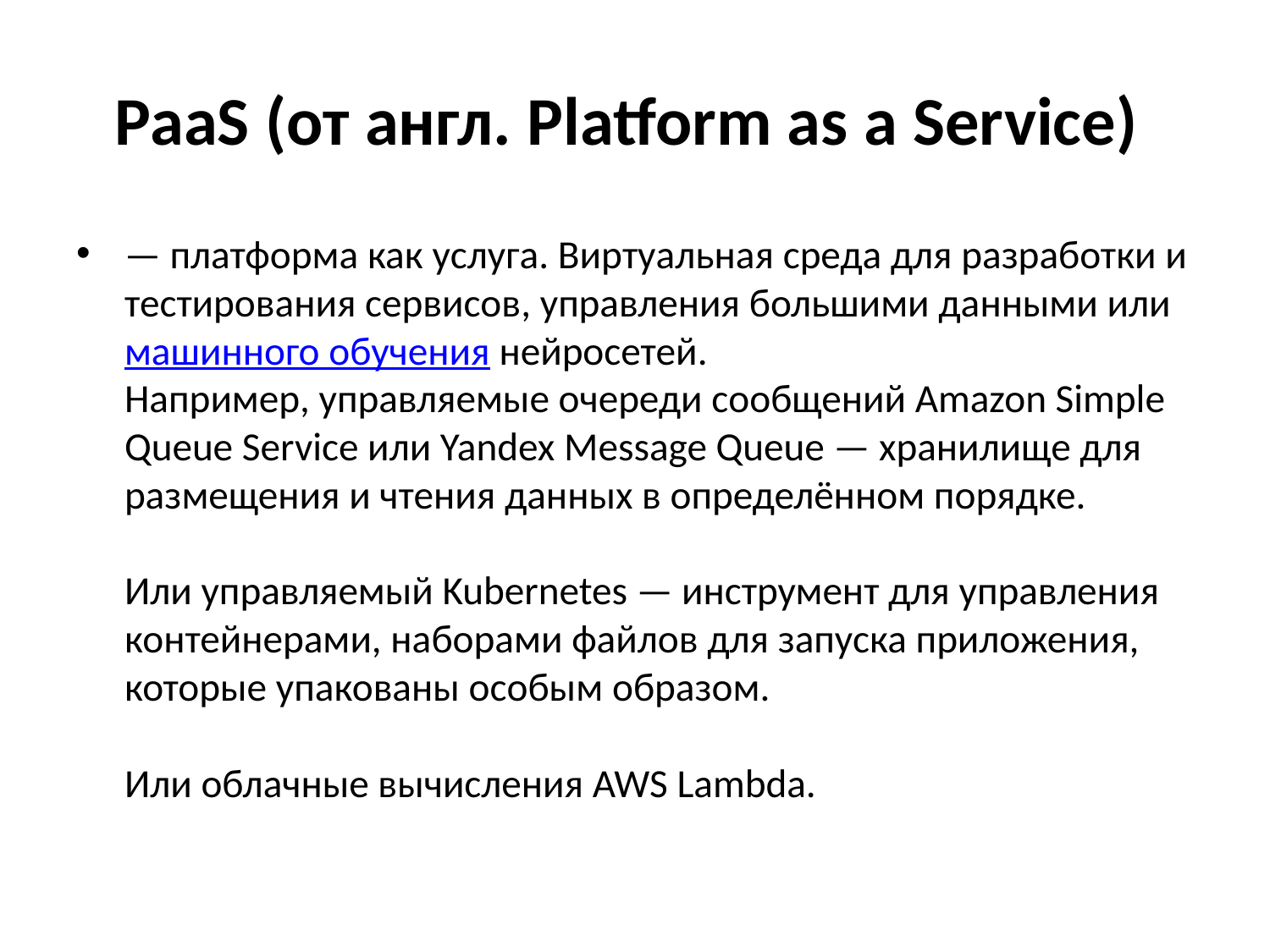

# PaaS (от англ. Platform as a Service)
— платформа как услуга. Виртуальная среда для разработки и тестирования сервисов, управления большими данными или машинного обучения нейросетей.
Например, управляемые очереди сообщений Amazon Simple Queue Service или Yandex Message Queue — хранилище для размещения и чтения данных в определённом порядке.
Или управляемый Kubernetes — инструмент для управления контейнерами, наборами файлов для запуска приложения, которые упакованы особым образом.
Или облачные вычисления AWS Lambda.